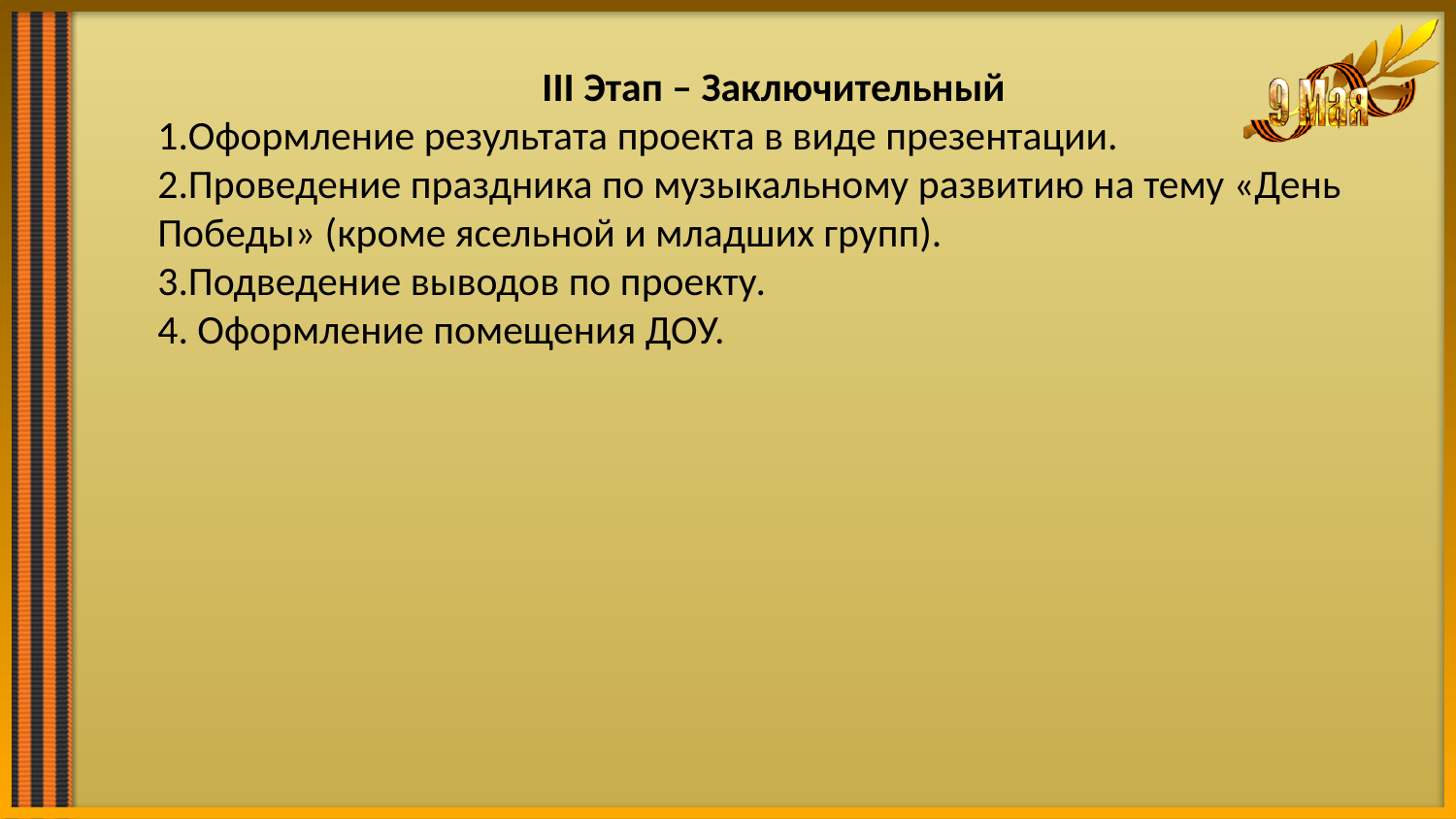

III Этап – Заключительный
1.Оформление результата проекта в виде презентации.
2.Проведение праздника по музыкальному развитию на тему «День Победы» (кроме ясельной и младших групп).
3.Подведение выводов по проекту.
4. Оформление помещения ДОУ.